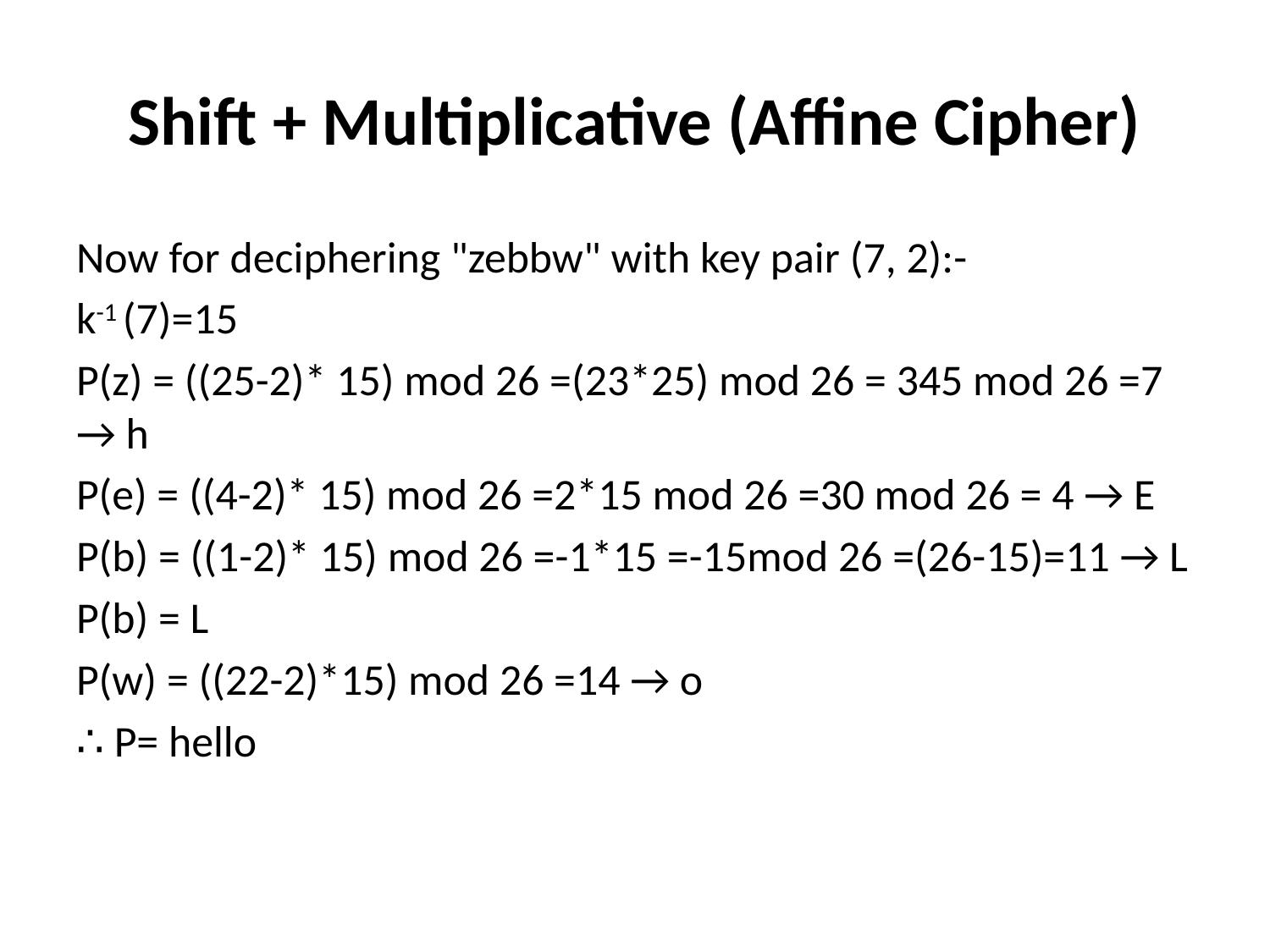

# Shift + Multiplicative (Affine Cipher)
Now for deciphering "zebbw" with key pair (7, 2):-
k-1 (7)=15
P(z) = ((25-2)* 15) mod 26 =(23*25) mod 26 = 345 mod 26 =7 → h
P(e) = ((4-2)* 15) mod 26 =2*15 mod 26 =30 mod 26 = 4 → E
P(b) = ((1-2)* 15) mod 26 =-1*15 =-15mod 26 =(26-15)=11 → L
P(b) = L
P(w) = ((22-2)*15) mod 26 =14 → o
∴ P= hello